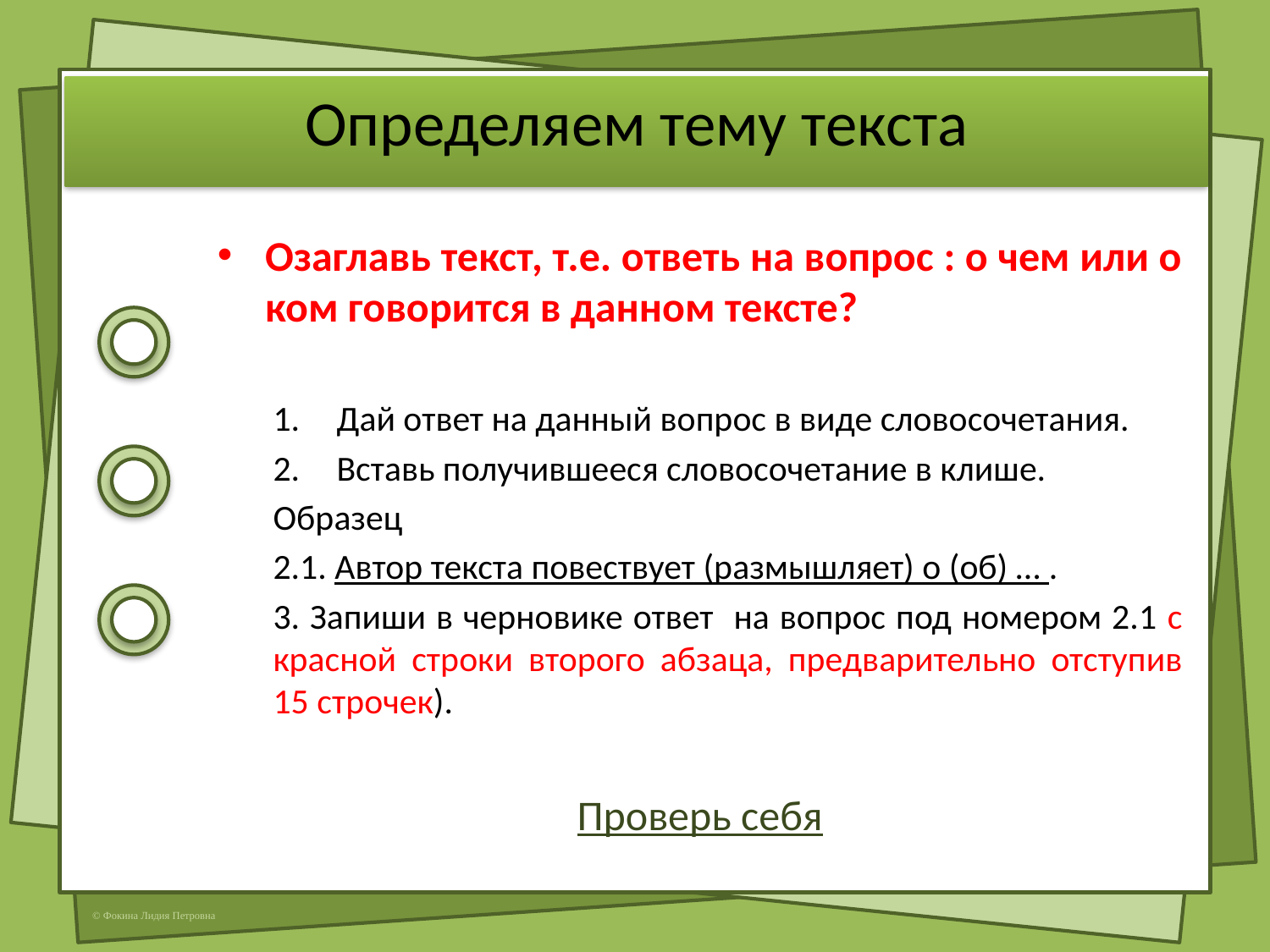

# Определяем тему текста
Озаглавь текст, т.е. ответь на вопрос : о чем или о ком говорится в данном тексте?

Дай ответ на данный вопрос в виде словосочетания.
Вставь получившееся словосочетание в клише.
Образец
2.1. Автор текста повествует (размышляет) о (об) … .
3. Запиши в черновике ответ  на вопрос под номером 2.1 с красной строки второго абзаца, предварительно отступив 15 строчек).

Проверь себя